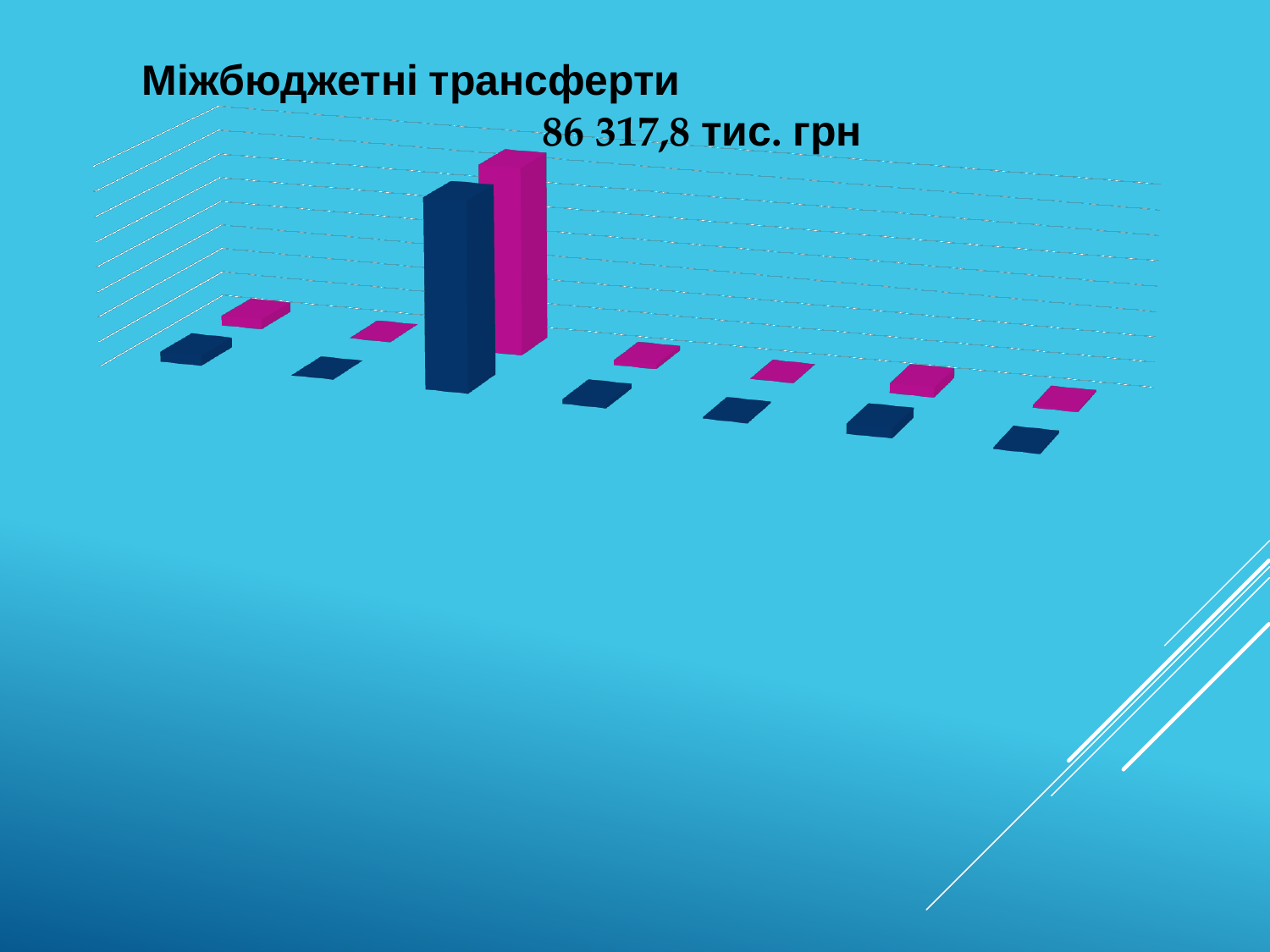

Міжбюджетні трансферти                                                        86 317,8 тис. грн

[unsupported chart]